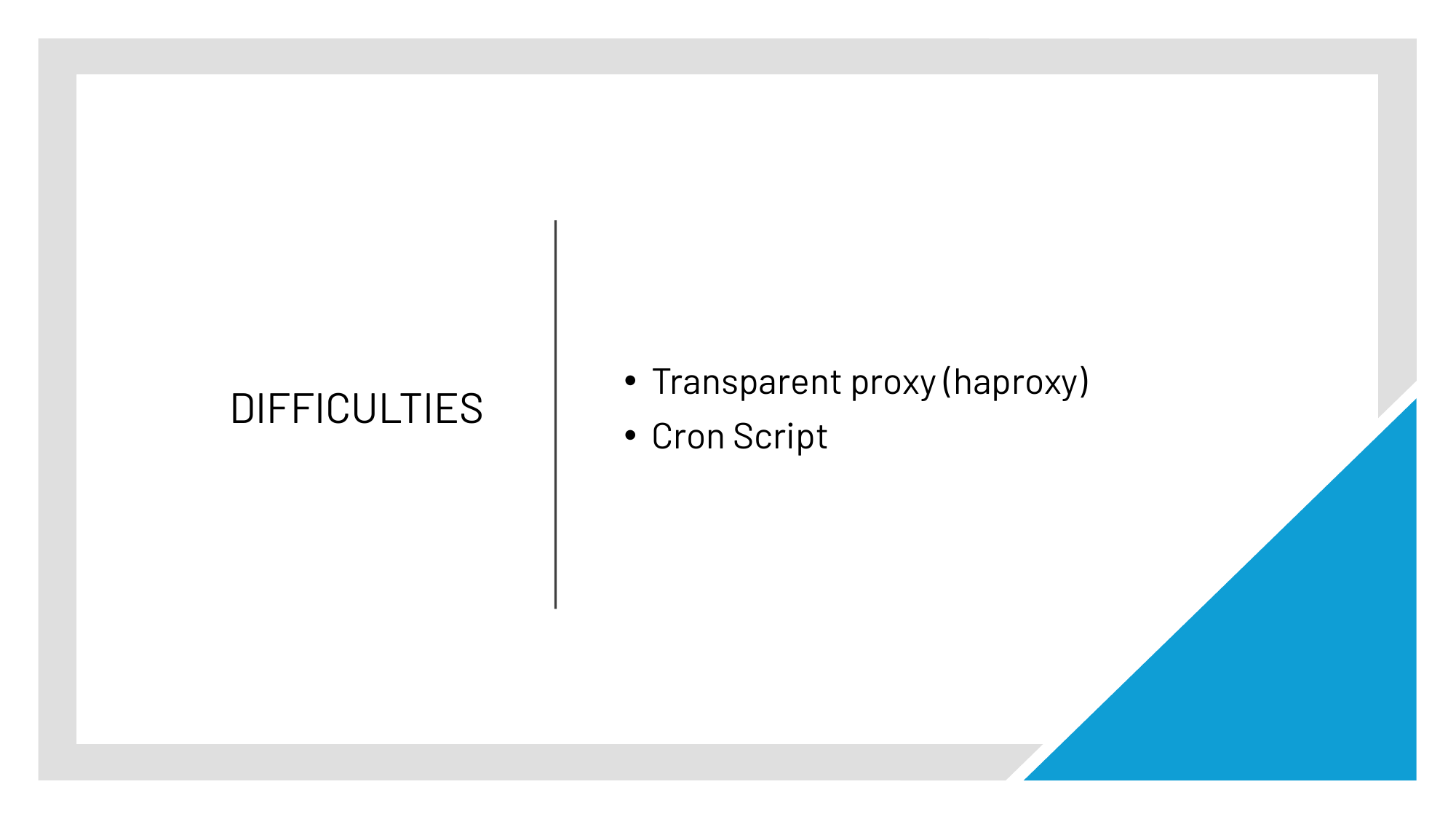

# DIFFICULTIES
Transparent proxy (haproxy)
Cron Script